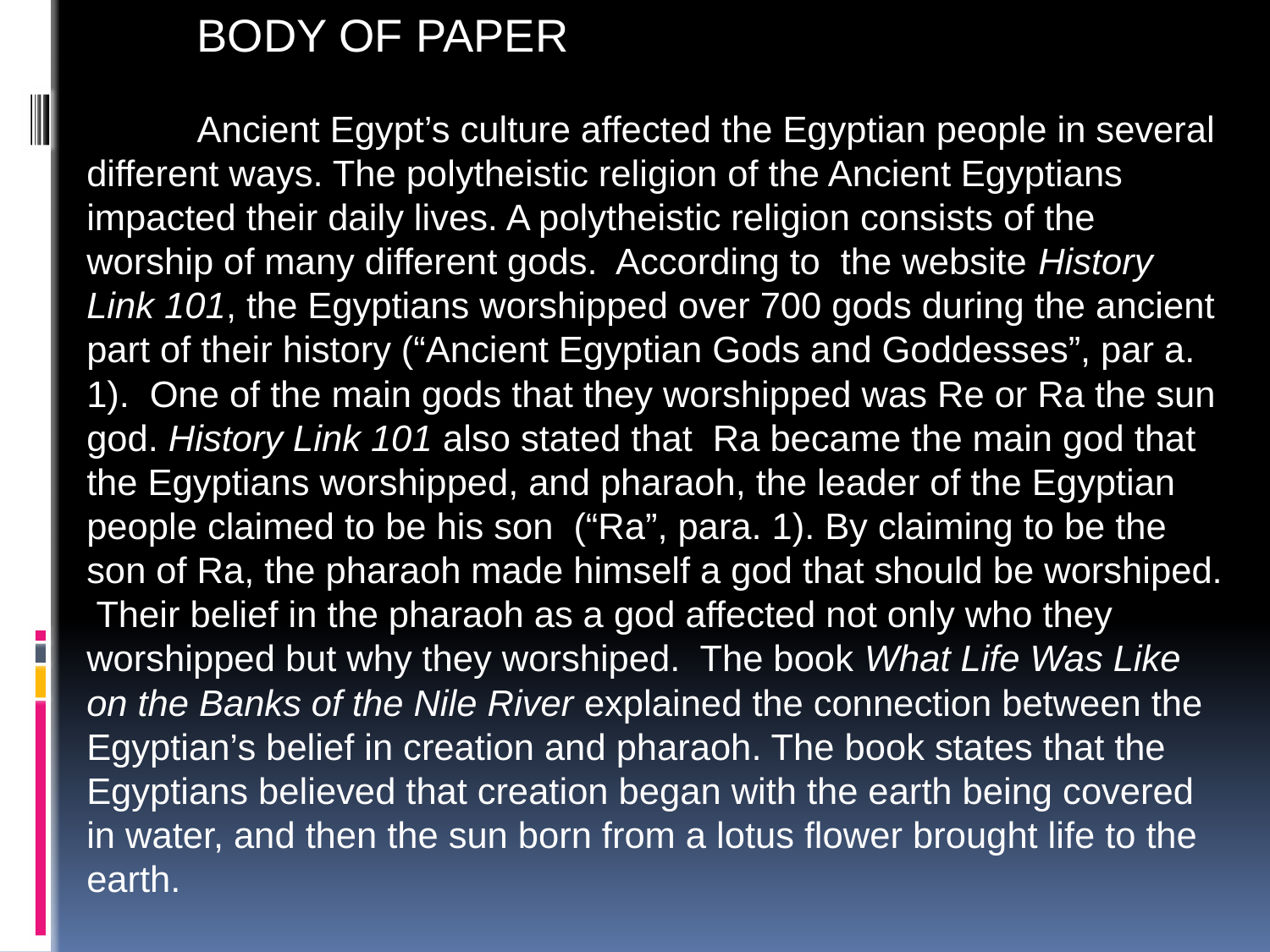

BODY OF PAPER

	Ancient Egypt’s culture affected the Egyptian people in several different ways. The polytheistic religion of the Ancient Egyptians impacted their daily lives. A polytheistic religion consists of the worship of many different gods.  According to  the website History Link 101, the Egyptians worshipped over 700 gods during the ancient part of their history (“Ancient Egyptian Gods and Goddesses”, par a. 1).  One of the main gods that they worshipped was Re or Ra the sun god. History Link 101 also stated that  Ra became the main god that the Egyptians worshipped, and pharaoh, the leader of the Egyptian people claimed to be his son  (“Ra”, para. 1). By claiming to be the son of Ra, the pharaoh made himself a god that should be worshiped.  Their belief in the pharaoh as a god affected not only who they worshipped but why they worshiped.  The book What Life Was Like on the Banks of the Nile River explained the connection between the Egyptian’s belief in creation and pharaoh. The book states that the Egyptians believed that creation began with the earth being covered in water, and then the sun born from a lotus flower brought life to the earth.
#